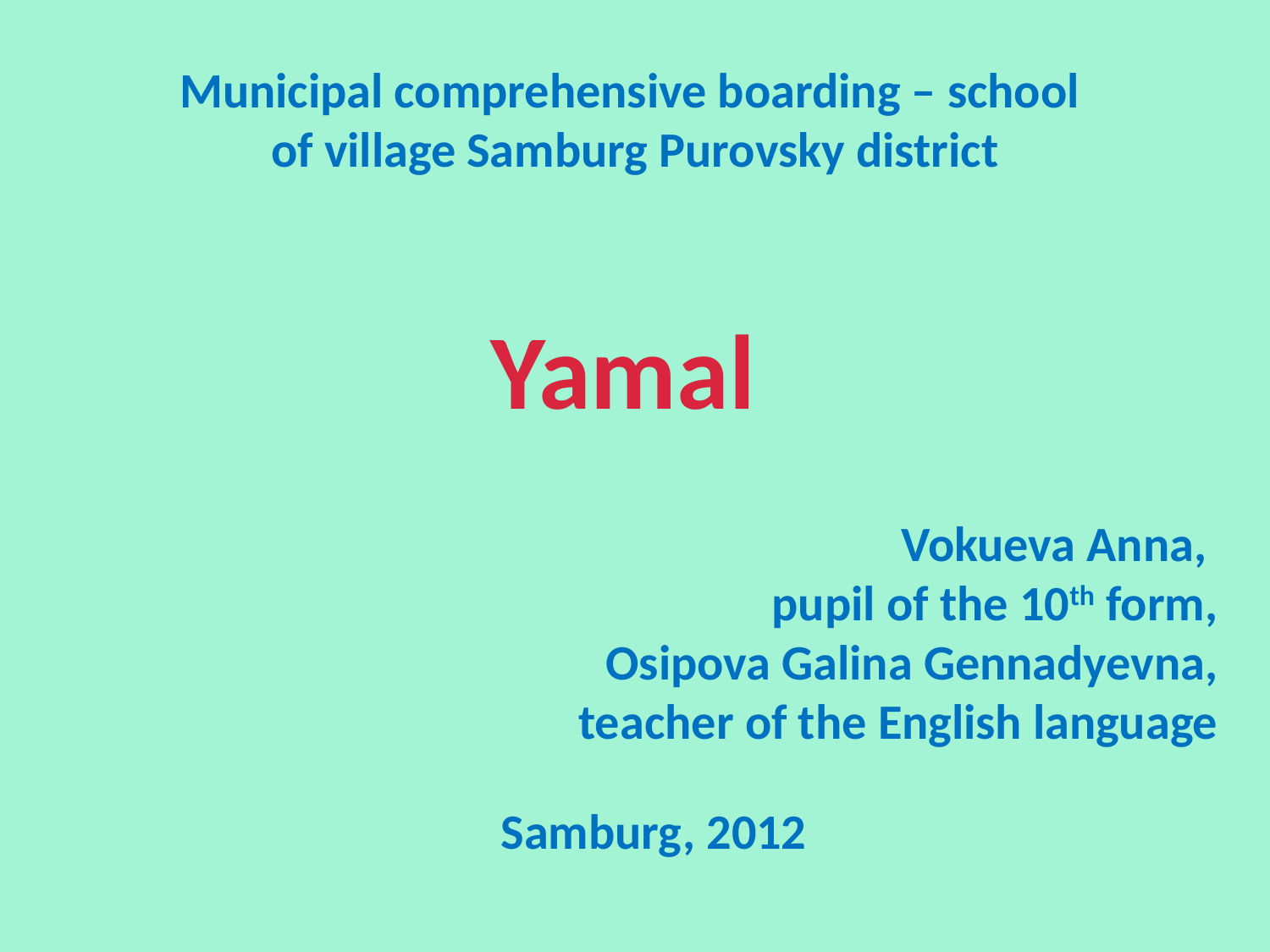

# Municipal comprehensive boarding – school of village Samburg Purovsky district
Yamal
Vokueva Anna,
pupil of the 10th form,
Osipova Galina Gennadyevna,
teacher of the English language
Samburg, 2012